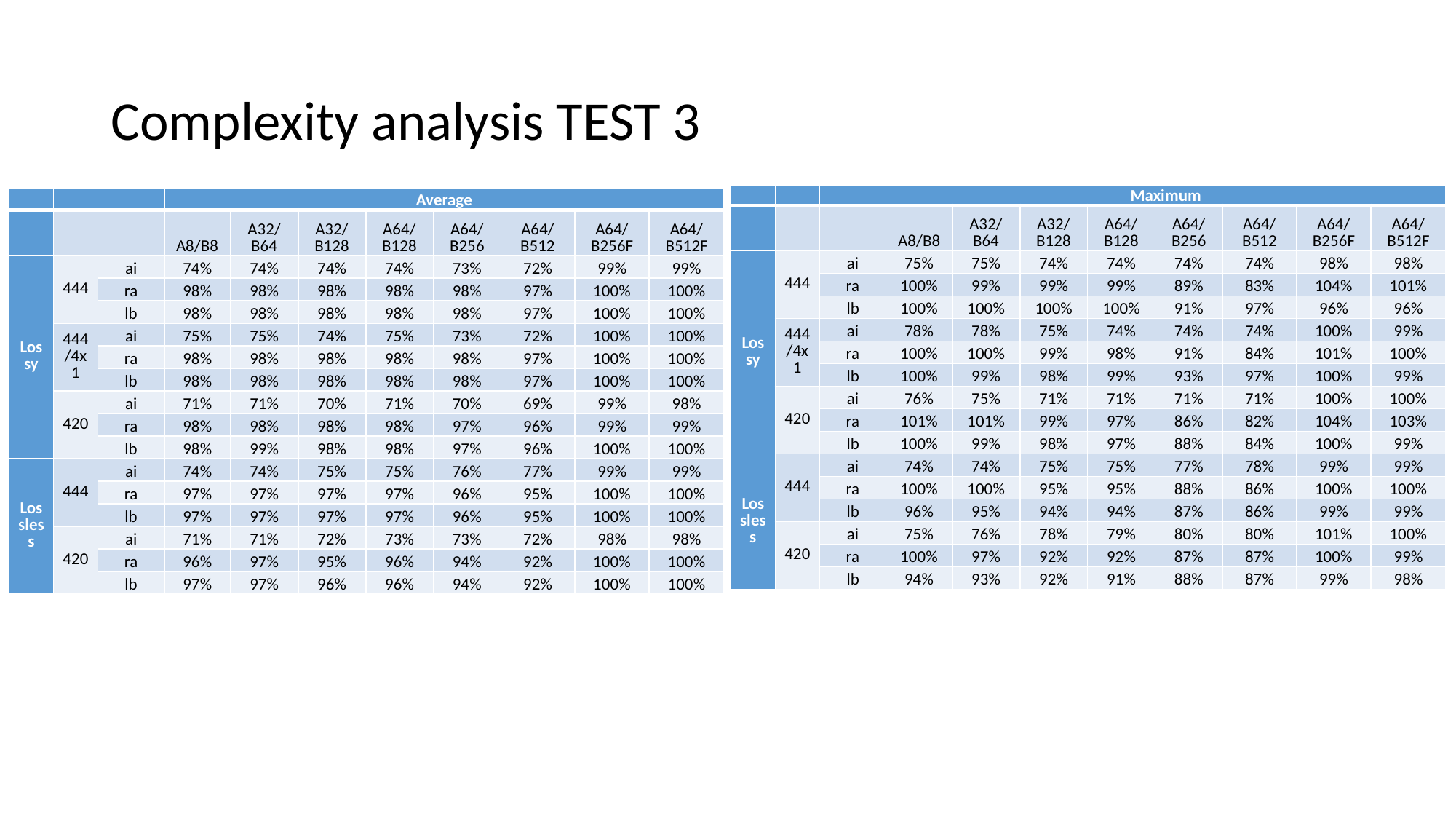

# Complexity analysis TEST 3
|  |  |  | Maximum |  |  |  |  |  |  |  |
| --- | --- | --- | --- | --- | --- | --- | --- | --- | --- | --- |
|  |  |  | A8/B8 | A32/B64 | A32/B128 | A64/B128 | A64/B256 | A64/B512 | A64/B256F | A64/B512F |
| Lossy | 444 | ai | 75% | 75% | 74% | 74% | 74% | 74% | 98% | 98% |
|  |  | ra | 100% | 99% | 99% | 99% | 89% | 83% | 104% | 101% |
|  |  | lb | 100% | 100% | 100% | 100% | 91% | 97% | 96% | 96% |
|  | 444/4x1 | ai | 78% | 78% | 75% | 74% | 74% | 74% | 100% | 99% |
|  |  | ra | 100% | 100% | 99% | 98% | 91% | 84% | 101% | 100% |
|  |  | lb | 100% | 99% | 98% | 99% | 93% | 97% | 100% | 99% |
|  | 420 | ai | 76% | 75% | 71% | 71% | 71% | 71% | 100% | 100% |
|  |  | ra | 101% | 101% | 99% | 97% | 86% | 82% | 104% | 103% |
|  |  | lb | 100% | 99% | 98% | 97% | 88% | 84% | 100% | 99% |
| Lossless | 444 | ai | 74% | 74% | 75% | 75% | 77% | 78% | 99% | 99% |
|  |  | ra | 100% | 100% | 95% | 95% | 88% | 86% | 100% | 100% |
|  |  | lb | 96% | 95% | 94% | 94% | 87% | 86% | 99% | 99% |
|  | 420 | ai | 75% | 76% | 78% | 79% | 80% | 80% | 101% | 100% |
|  |  | ra | 100% | 97% | 92% | 92% | 87% | 87% | 100% | 99% |
|  |  | lb | 94% | 93% | 92% | 91% | 88% | 87% | 99% | 98% |
|  |  |  | Average |  |  |  |  |  |  |  |
| --- | --- | --- | --- | --- | --- | --- | --- | --- | --- | --- |
|  |  |  | A8/B8 | A32/B64 | A32/B128 | A64/B128 | A64/B256 | A64/B512 | A64/B256F | A64/B512F |
| Lossy | 444 | ai | 74% | 74% | 74% | 74% | 73% | 72% | 99% | 99% |
|  |  | ra | 98% | 98% | 98% | 98% | 98% | 97% | 100% | 100% |
|  |  | lb | 98% | 98% | 98% | 98% | 98% | 97% | 100% | 100% |
|  | 444/4x1 | ai | 75% | 75% | 74% | 75% | 73% | 72% | 100% | 100% |
|  |  | ra | 98% | 98% | 98% | 98% | 98% | 97% | 100% | 100% |
|  |  | lb | 98% | 98% | 98% | 98% | 98% | 97% | 100% | 100% |
|  | 420 | ai | 71% | 71% | 70% | 71% | 70% | 69% | 99% | 98% |
|  |  | ra | 98% | 98% | 98% | 98% | 97% | 96% | 99% | 99% |
|  |  | lb | 98% | 99% | 98% | 98% | 97% | 96% | 100% | 100% |
| Lossless | 444 | ai | 74% | 74% | 75% | 75% | 76% | 77% | 99% | 99% |
|  |  | ra | 97% | 97% | 97% | 97% | 96% | 95% | 100% | 100% |
|  |  | lb | 97% | 97% | 97% | 97% | 96% | 95% | 100% | 100% |
|  | 420 | ai | 71% | 71% | 72% | 73% | 73% | 72% | 98% | 98% |
|  |  | ra | 96% | 97% | 95% | 96% | 94% | 92% | 100% | 100% |
|  |  | lb | 97% | 97% | 96% | 96% | 94% | 92% | 100% | 100% |